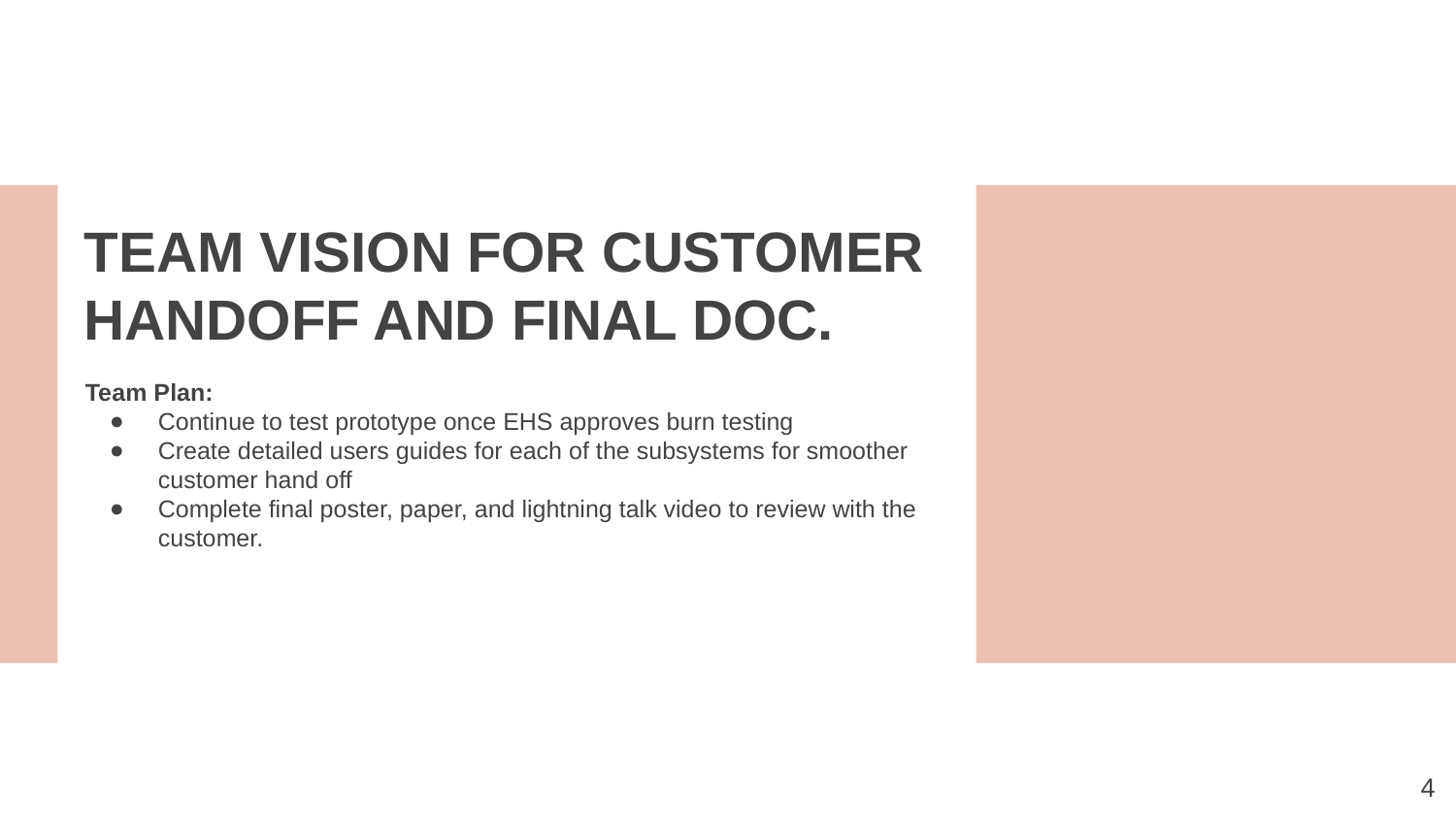

# TEAM VISION FOR CUSTOMER HANDOFF AND FINAL DOC.

Team Plan:
Continue to test prototype once EHS approves burn testing
Create detailed users guides for each of the subsystems for smoother customer hand off
Complete final poster, paper, and lightning talk video to review with the customer.
4